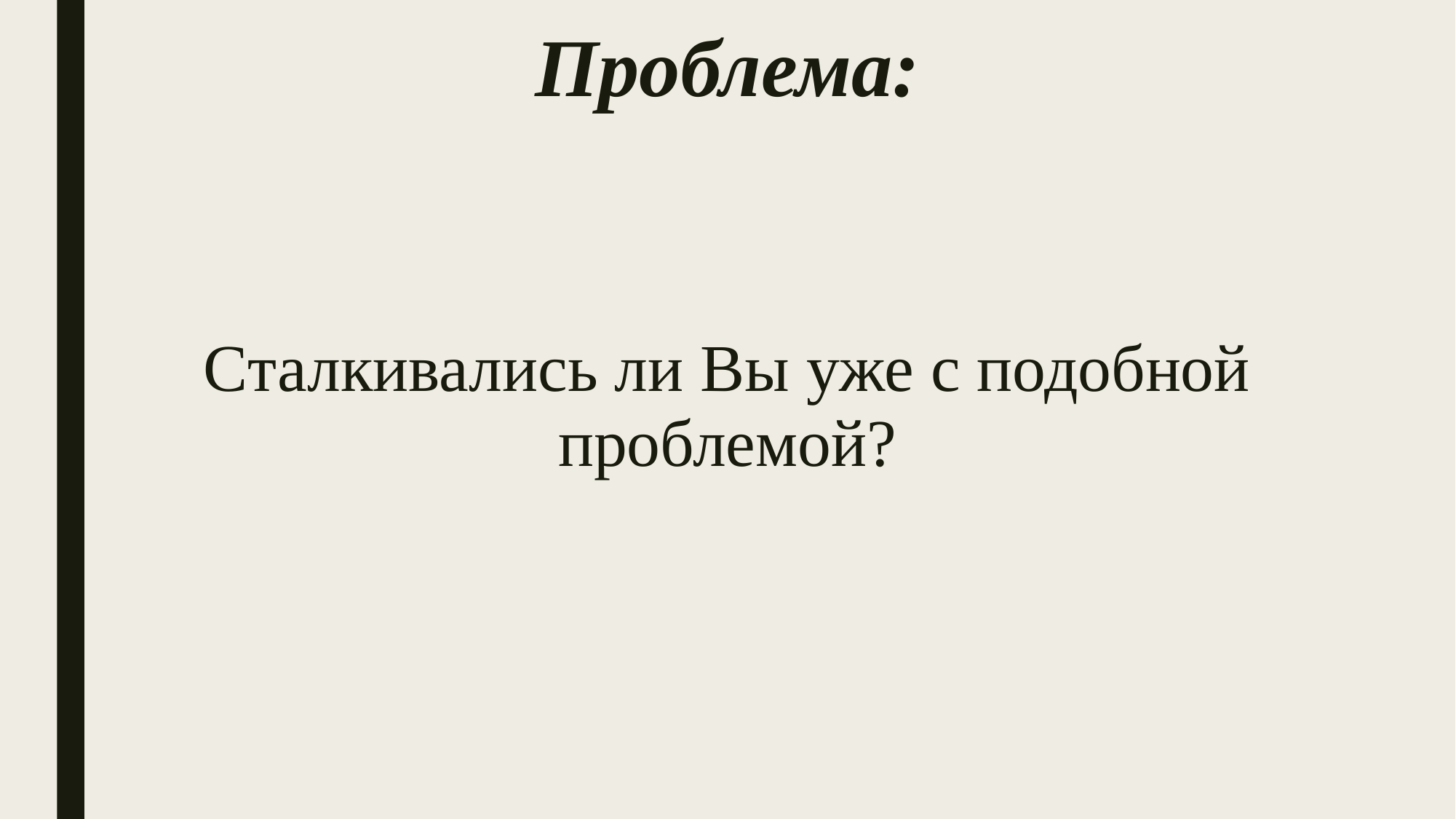

# Проблема:
Сталкивались ли Вы уже с подобной проблемой?